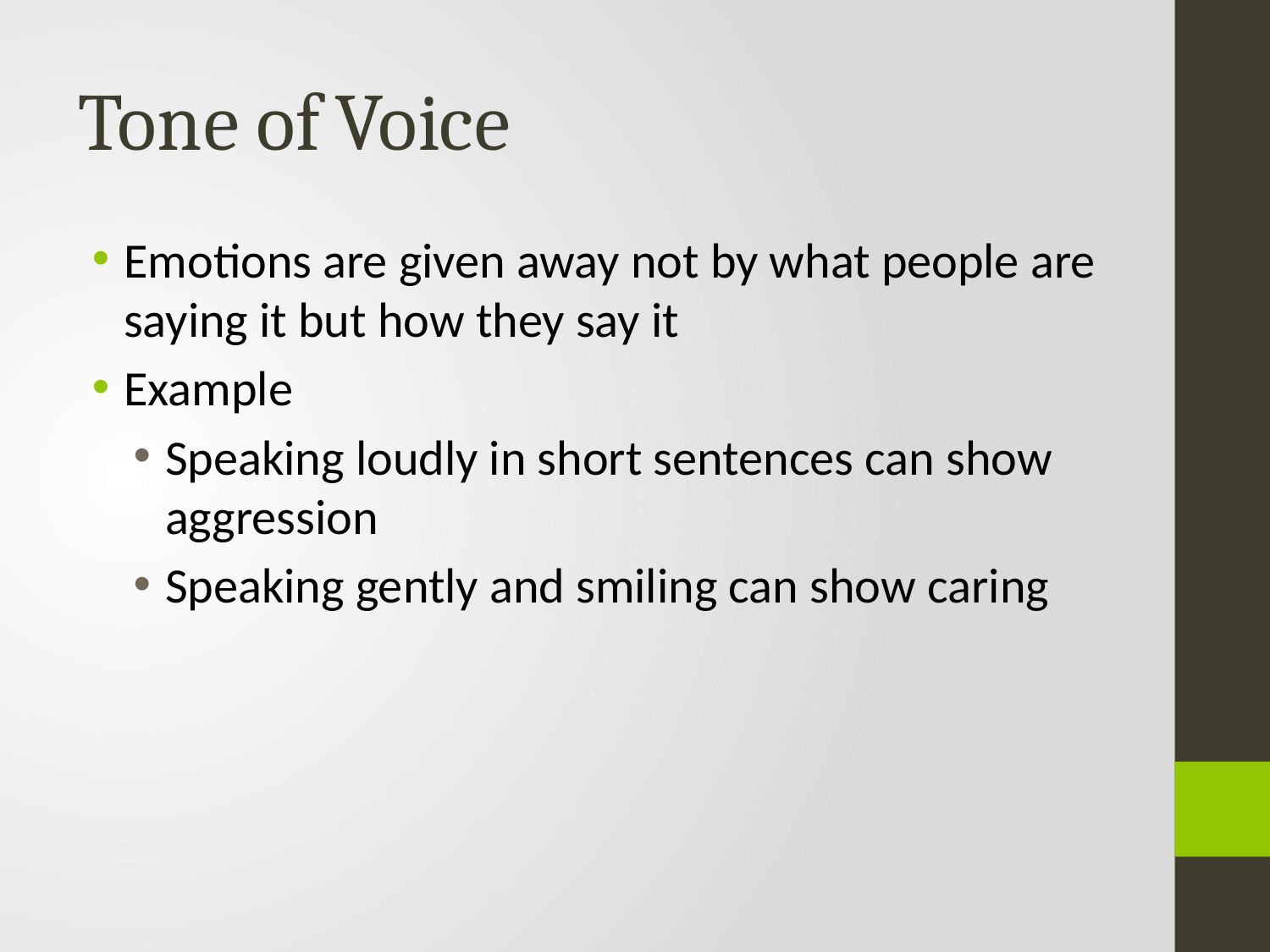

# Tone of Voice
Emotions are given away not by what people are saying it but how they say it
Example
Speaking loudly in short sentences can show aggression
Speaking gently and smiling can show caring